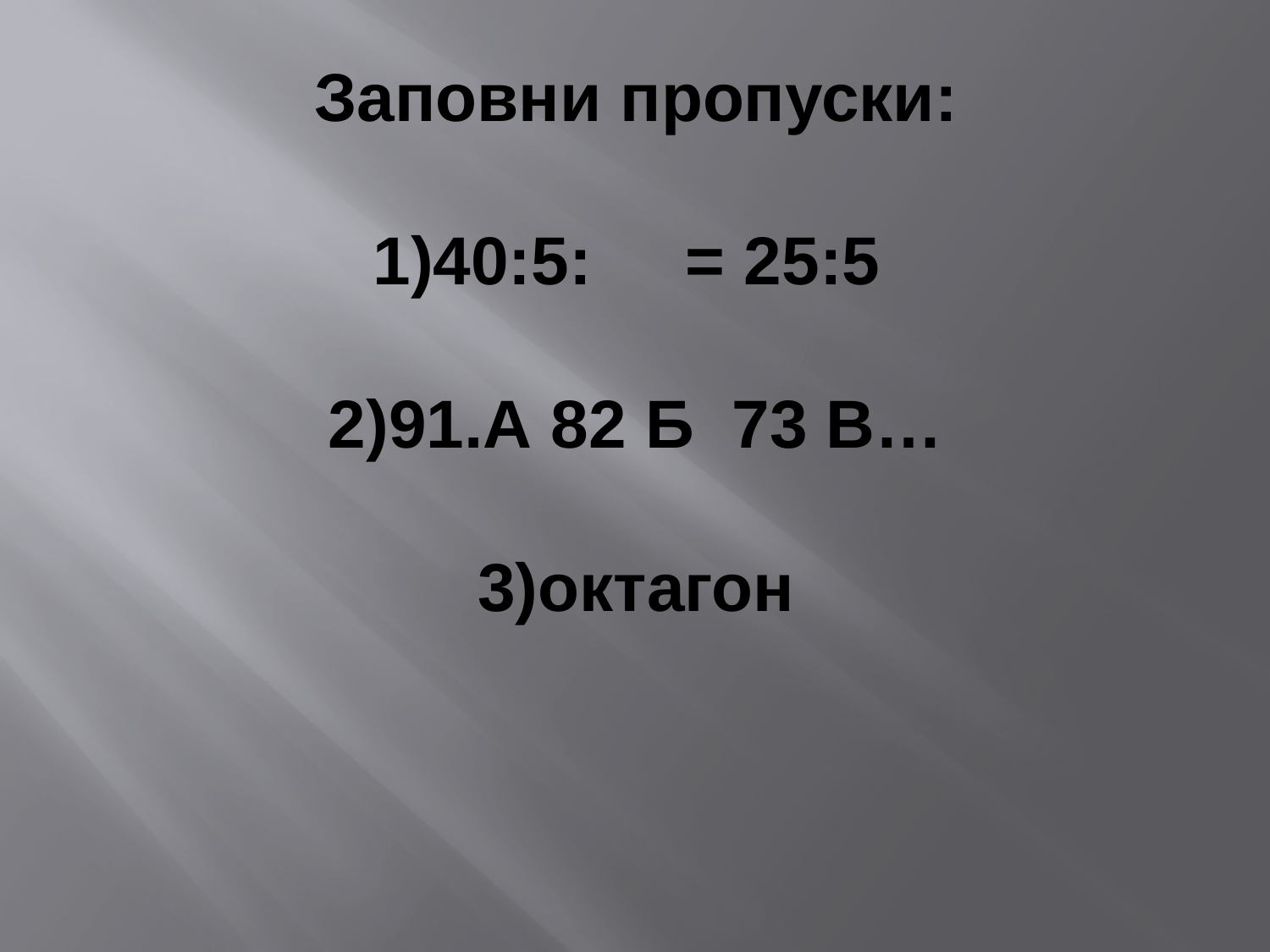

# Заповни пропуски: 1)40:5:     = 25:5 2)91.А 82 Б  73 В… 3)октагон